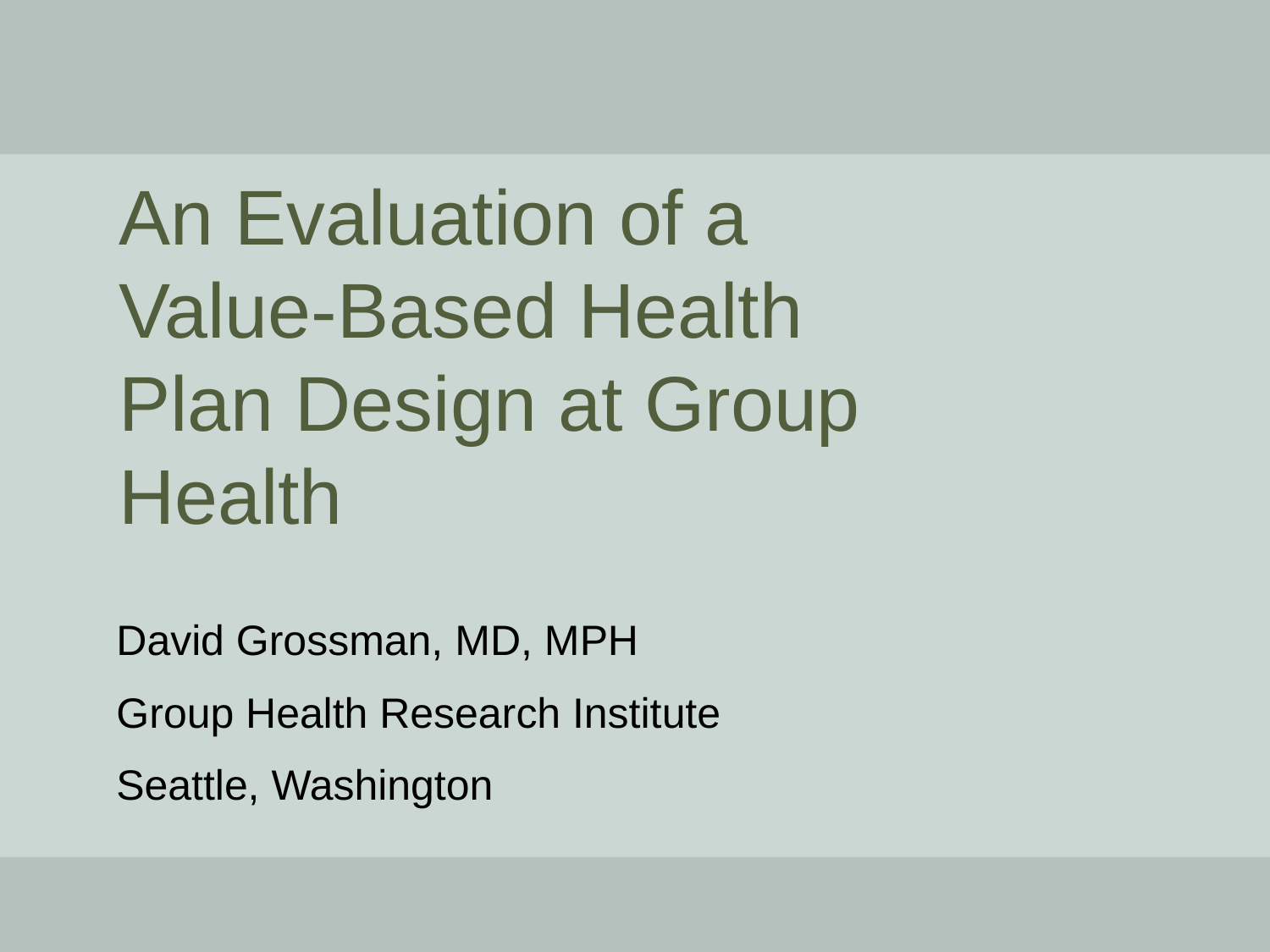

# An Evaluation of a Value-Based Health Plan Design at Group Health
David Grossman, MD, MPH
Group Health Research Institute
Seattle, Washington